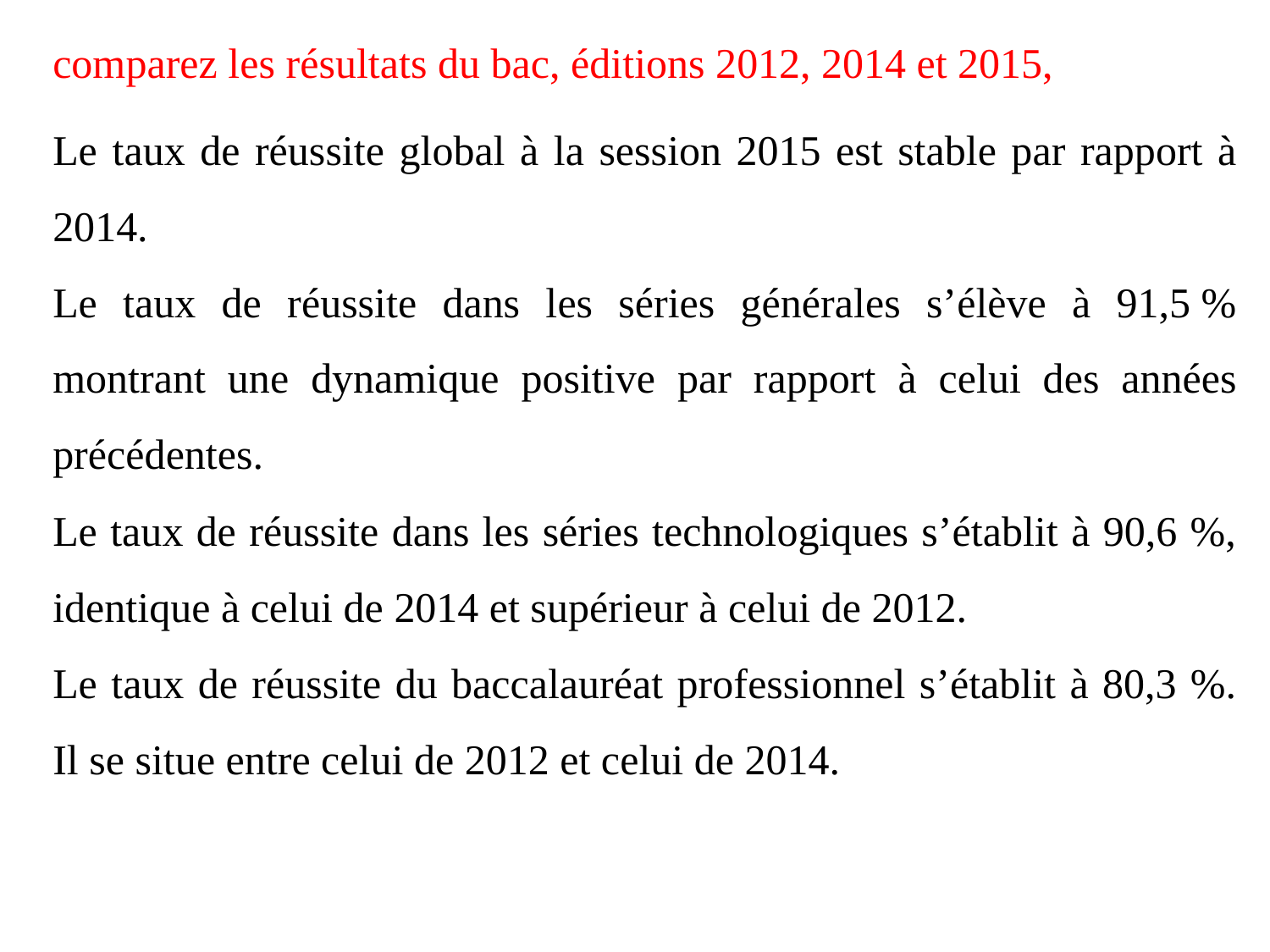

comparez les résultats du bac, éditions 2012, 2014 et 2015,
Le taux de réussite global à la session 2015 est stable par rapport à 2014.
Le taux de réussite dans les séries générales s’élève à 91,5 % montrant une dynamique positive par rapport à celui des années précédentes.
Le taux de réussite dans les séries technologiques s’établit à 90,6 %, identique à celui de 2014 et supérieur à celui de 2012.
Le taux de réussite du baccalauréat professionnel s’établit à 80,3 %. Il se situe entre celui de 2012 et celui de 2014.